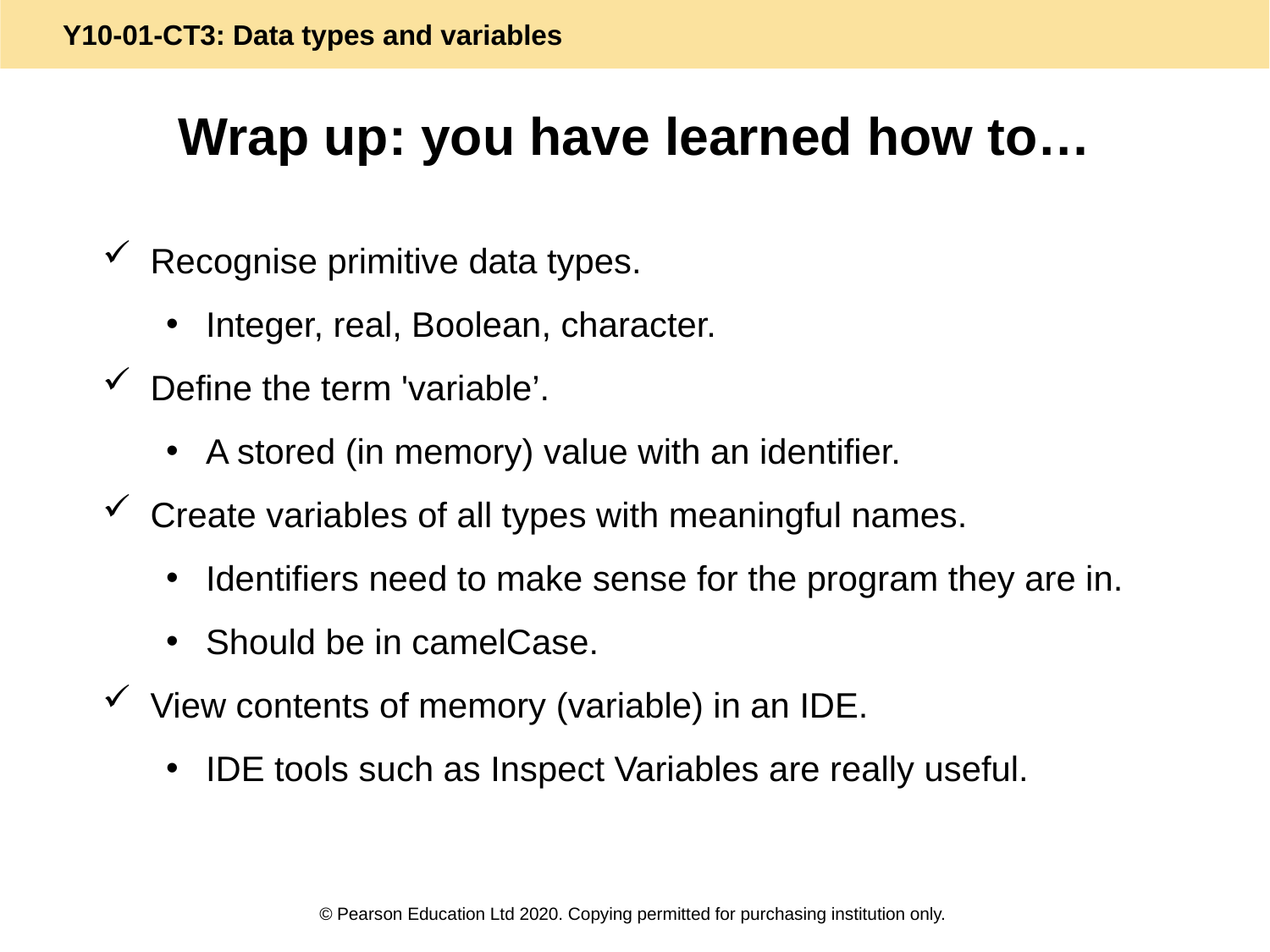

# Wrap up: you have learned how to…
Recognise primitive data types.
Integer, real, Boolean, character.
Define the term 'variable’.
A stored (in memory) value with an identifier.
Create variables of all types with meaningful names.
Identifiers need to make sense for the program they are in.
Should be in camelCase.
View contents of memory (variable) in an IDE.
IDE tools such as Inspect Variables are really useful.

© Pearson Education Ltd 2020. Copying permitted for purchasing institution only.